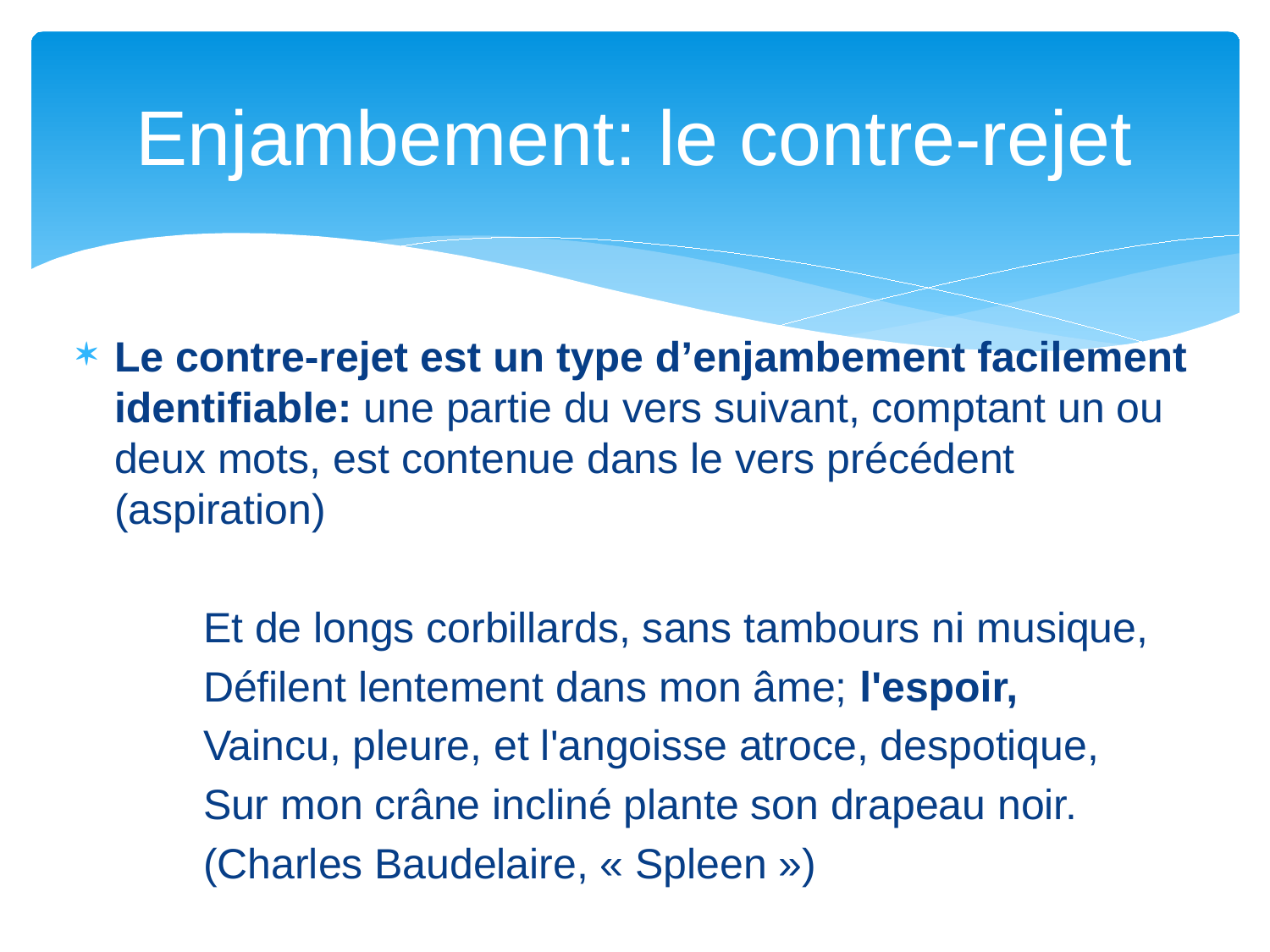

# Enjambement: le contre-rejet
Le contre-rejet est un type d’enjambement facilement identifiable: une partie du vers suivant, comptant un ou deux mots, est contenue dans le vers précédent (aspiration)

	Et de longs corbillards, sans tambours ni musique,
	Défilent lentement dans mon âme; l'espoir,
	Vaincu, pleure, et l'angoisse atroce, despotique,
	Sur mon crâne incliné plante son drapeau noir.
	(Charles Baudelaire, « Spleen »)